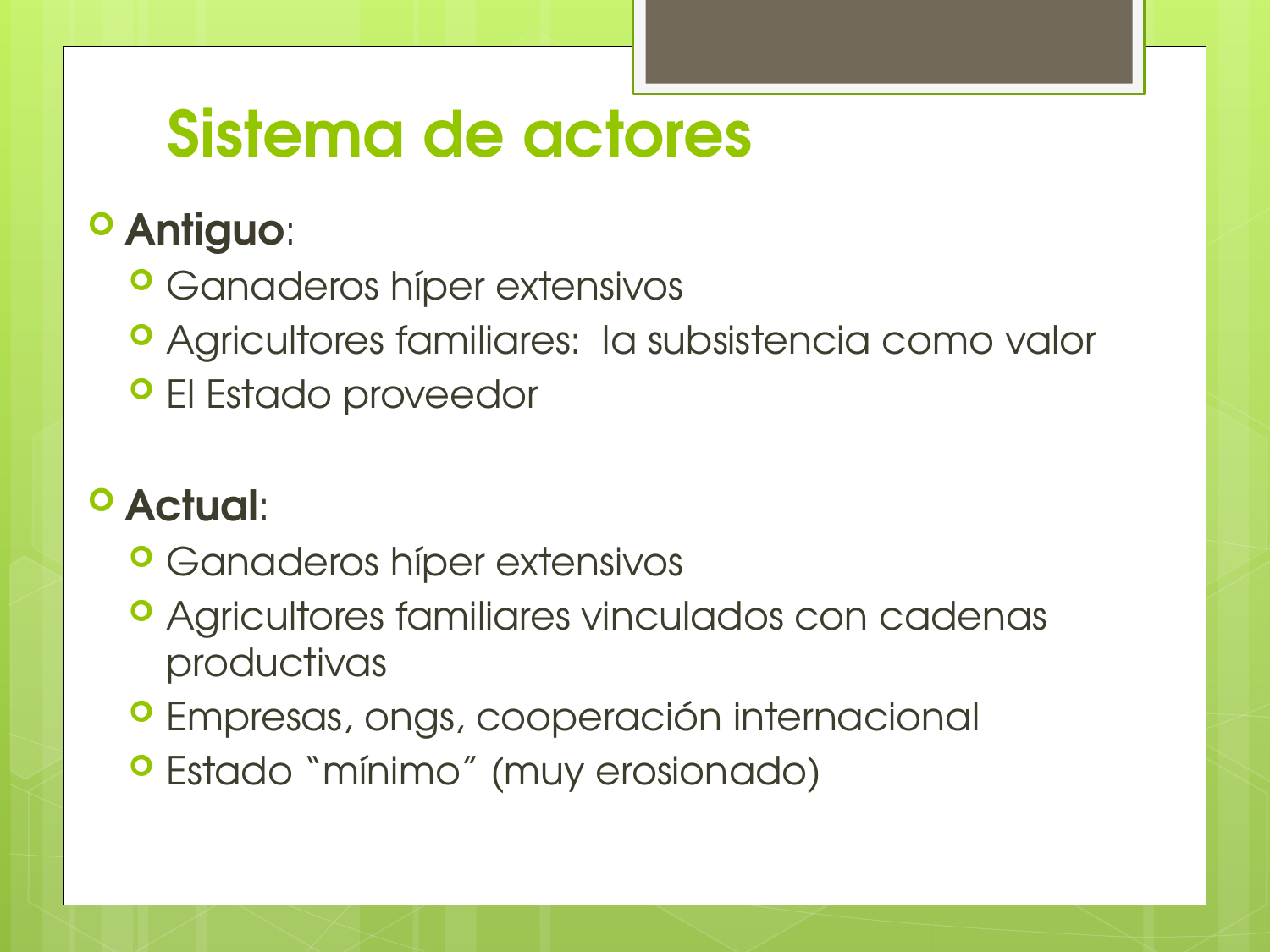

# Sistema de actores
Antiguo:
Ganaderos híper extensivos
Agricultores familiares:  la subsistencia como valor
El Estado proveedor

Actual:
Ganaderos híper extensivos
Agricultores familiares vinculados con cadenas productivas
Empresas, ongs, cooperación internacional
Estado “mínimo” (muy erosionado)